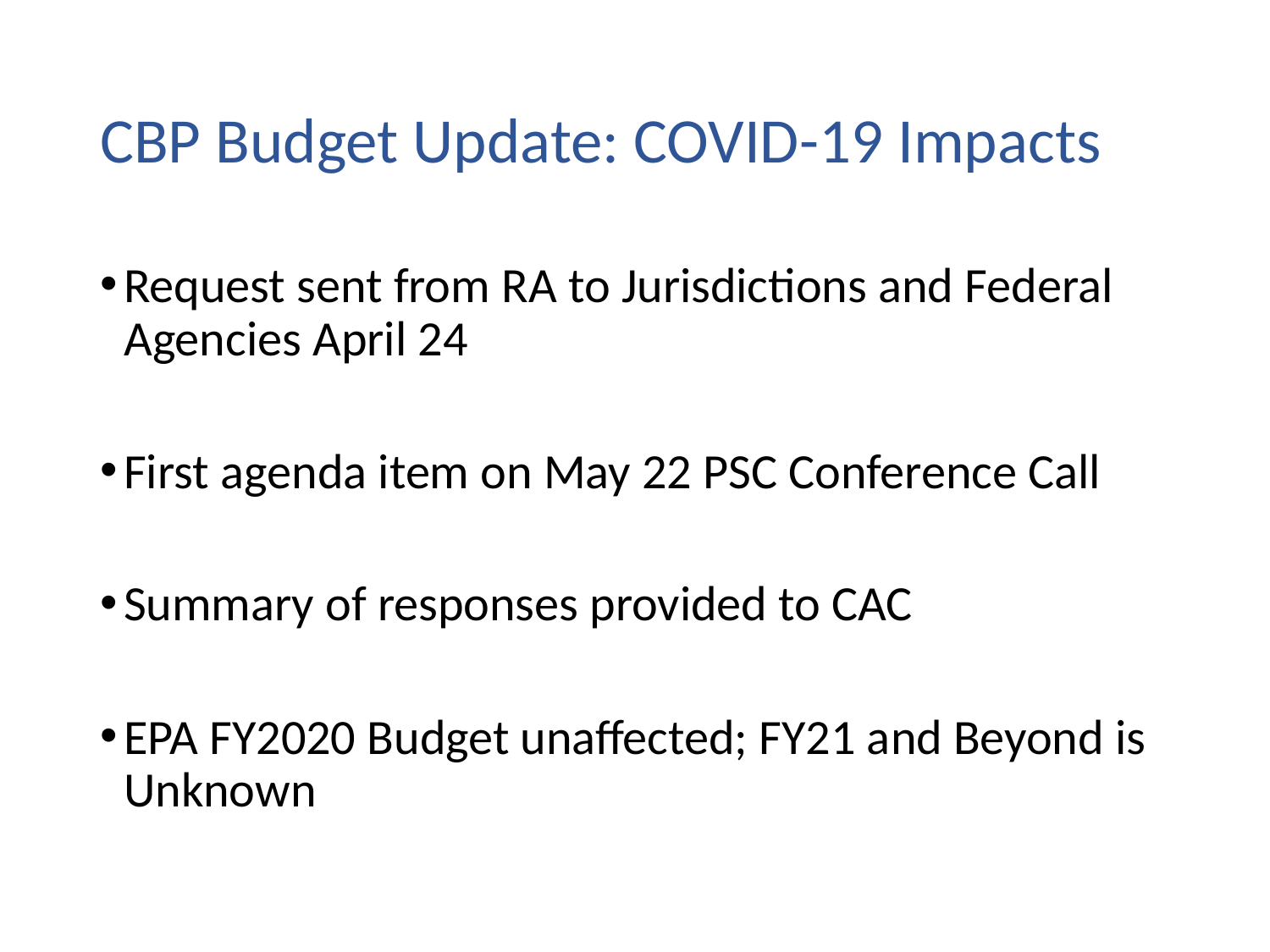

# CBP Budget Update: COVID-19 Impacts
Request sent from RA to Jurisdictions and Federal Agencies April 24

First agenda item on May 22 PSC Conference Call

Summary of responses provided to CAC

EPA FY2020 Budget unaffected; FY21 and Beyond is Unknown